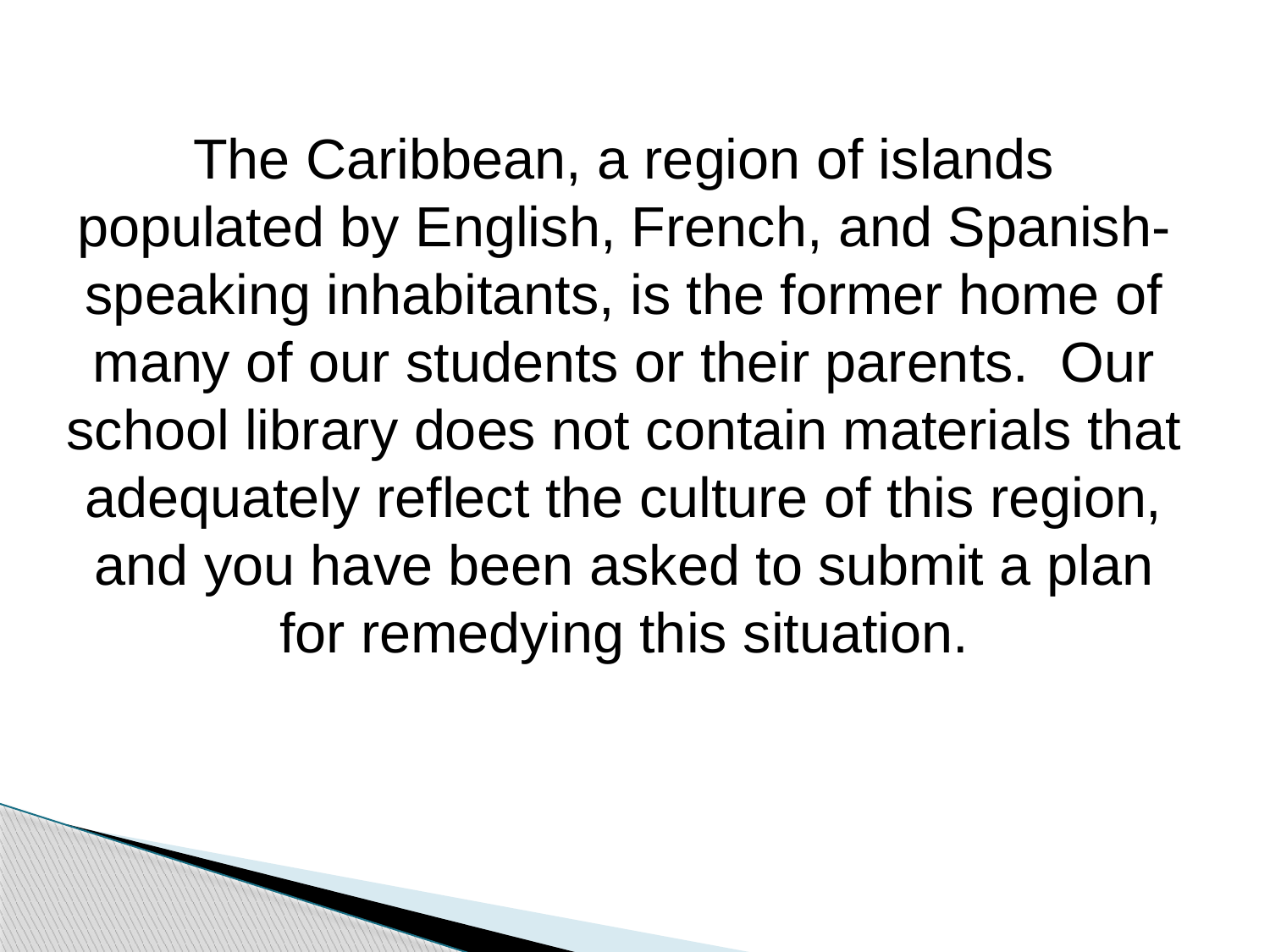

The Caribbean, a region of islands populated by English, French, and Spanish-speaking inhabitants, is the former home of many of our students or their parents.  Our school library does not contain materials that adequately reflect the culture of this region, and you have been asked to submit a plan for remedying this situation.